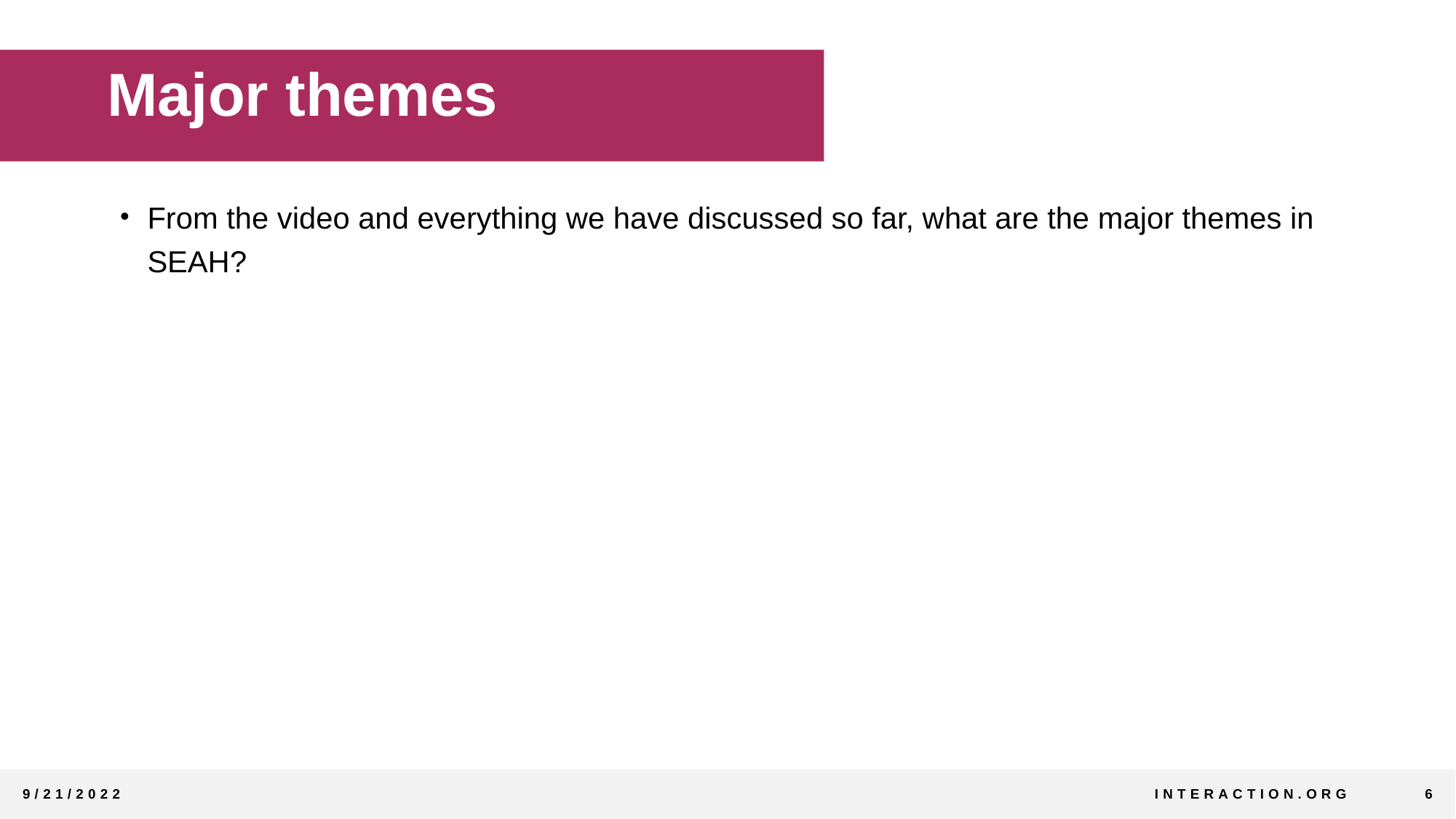

# Major themes
From the video and everything we have discussed so far, what are the major themes in SEAH?
9/21/2022
InterAction.org
6